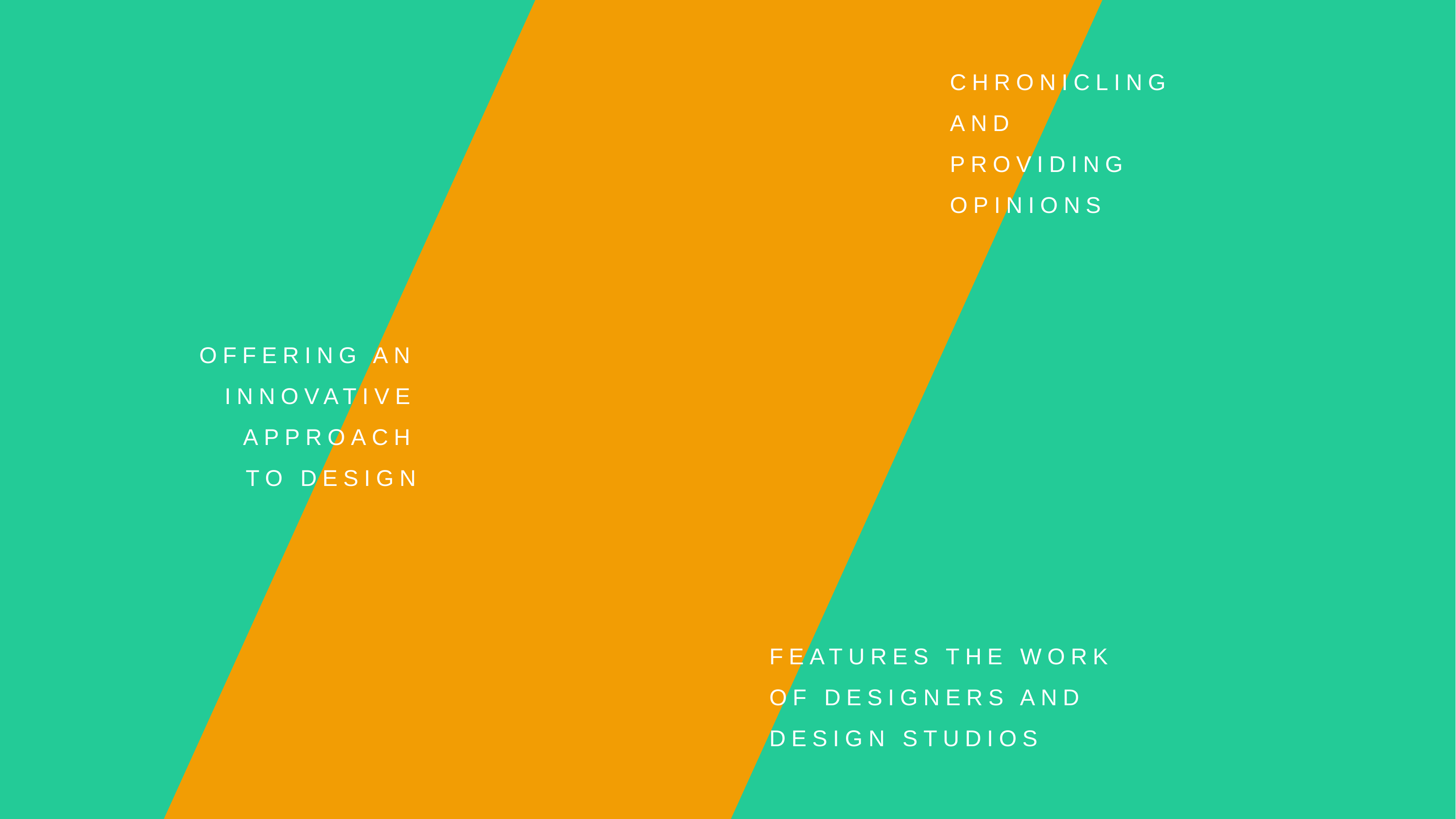

CHRONICLING
AND PROVIDING OPINIONS

OFFERING AN INNOVATIVE APPROACH TO DESIGN

FEATURES THE WORK OF DESIGNERS AND DESIGN STUDIOS